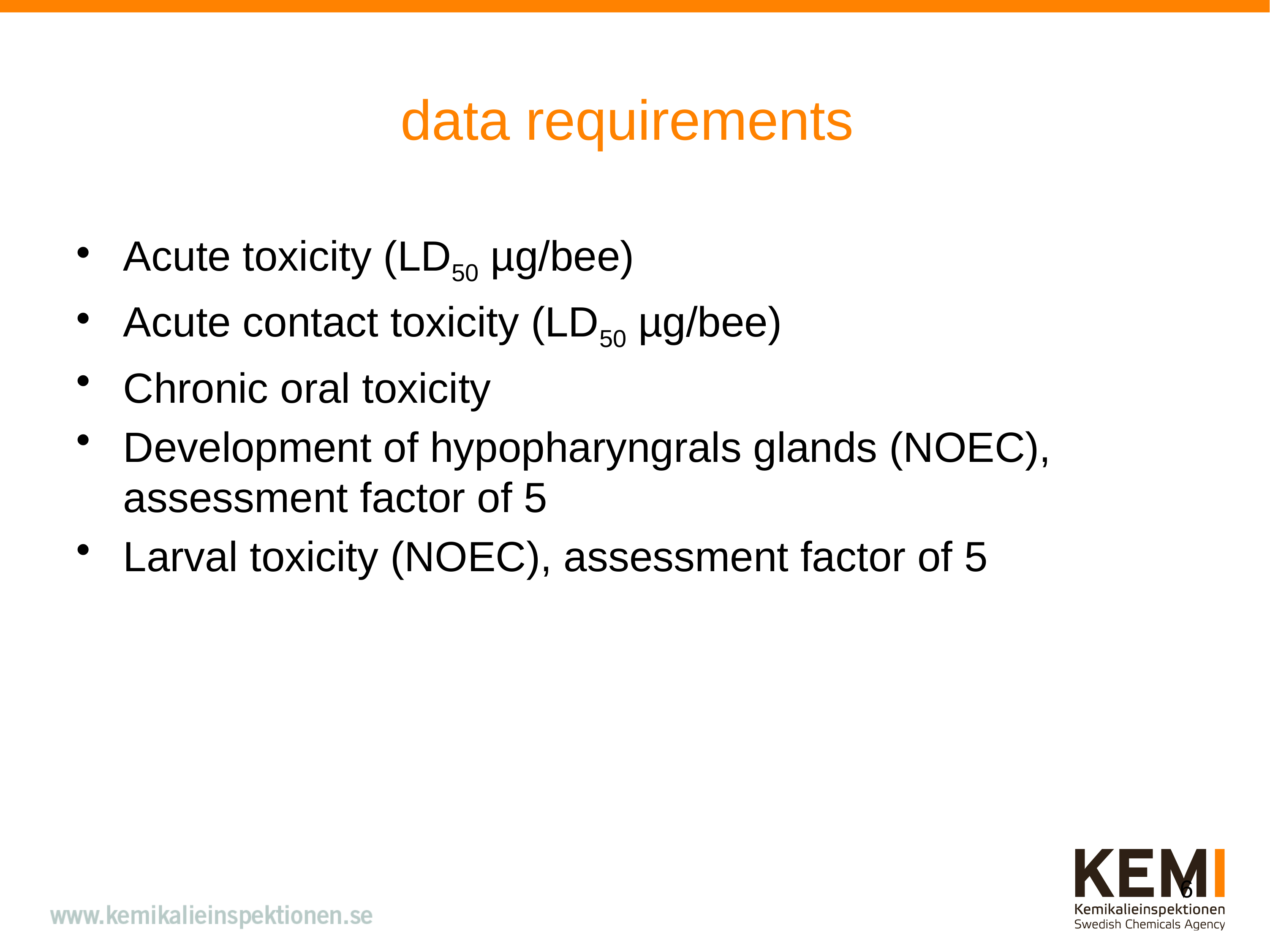

# data requirements
Acute toxicity (LD50 µg/bee)
Acute contact toxicity (LD50 µg/bee)
Chronic oral toxicity
Development of hypopharyngrals glands (NOEC), assessment factor of 5
Larval toxicity (NOEC), assessment factor of 5
6